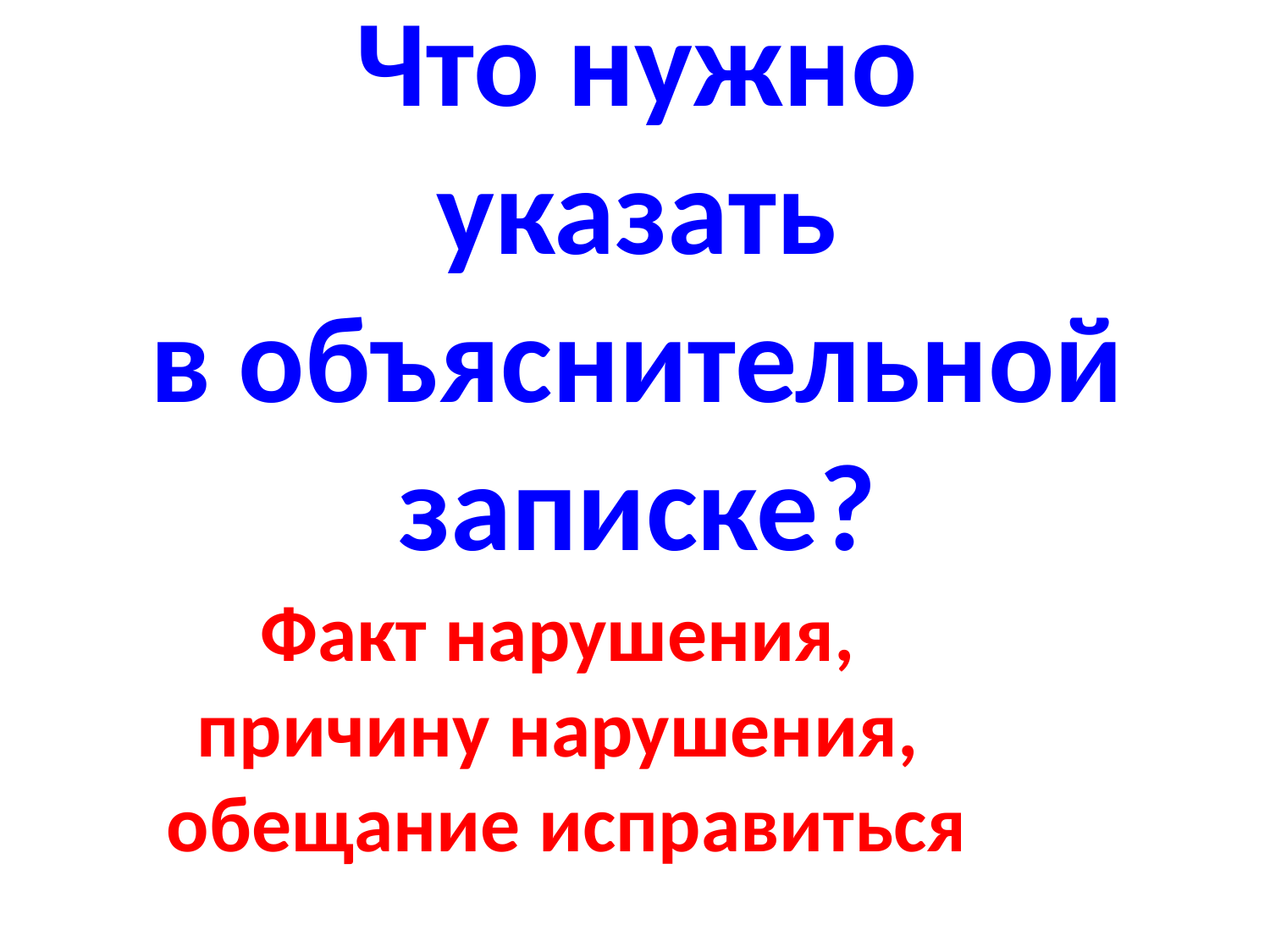

Что нужно
указать
в объяснительной
записке?
Факт нарушения,
причину нарушения,
обещание исправиться